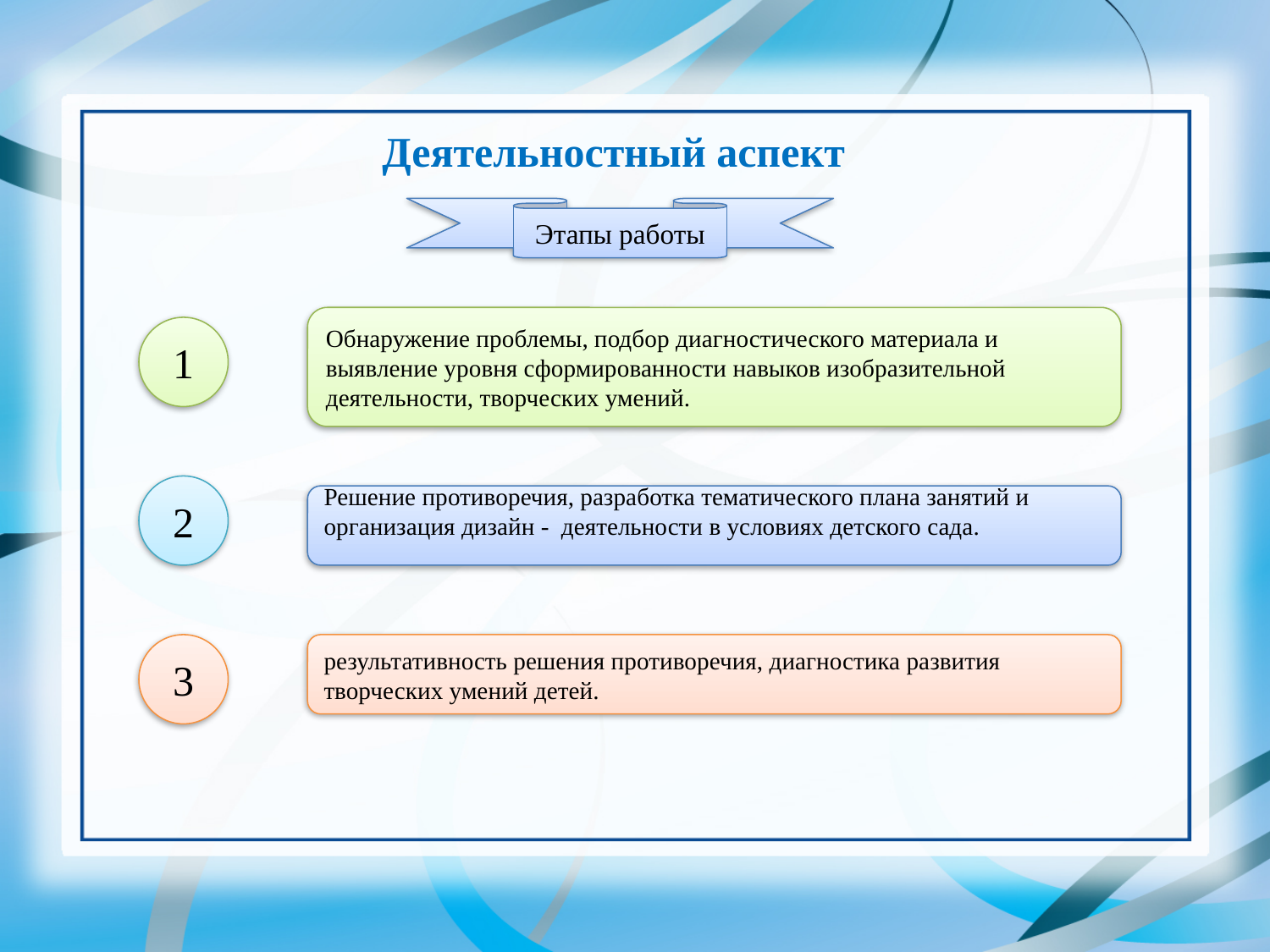

Деятельностный аспект
Этапы работы
Обнаружение проблемы, подбор диагностического материала и выявление уровня сформированности навыков изобразительной деятельности, творческих умений.
1
2
Решение противоречия, разработка тематического плана занятий и организация дизайн -  деятельности в условиях детского сада.

3
результативность решения противоречия, диагностика развития творческих умений детей.